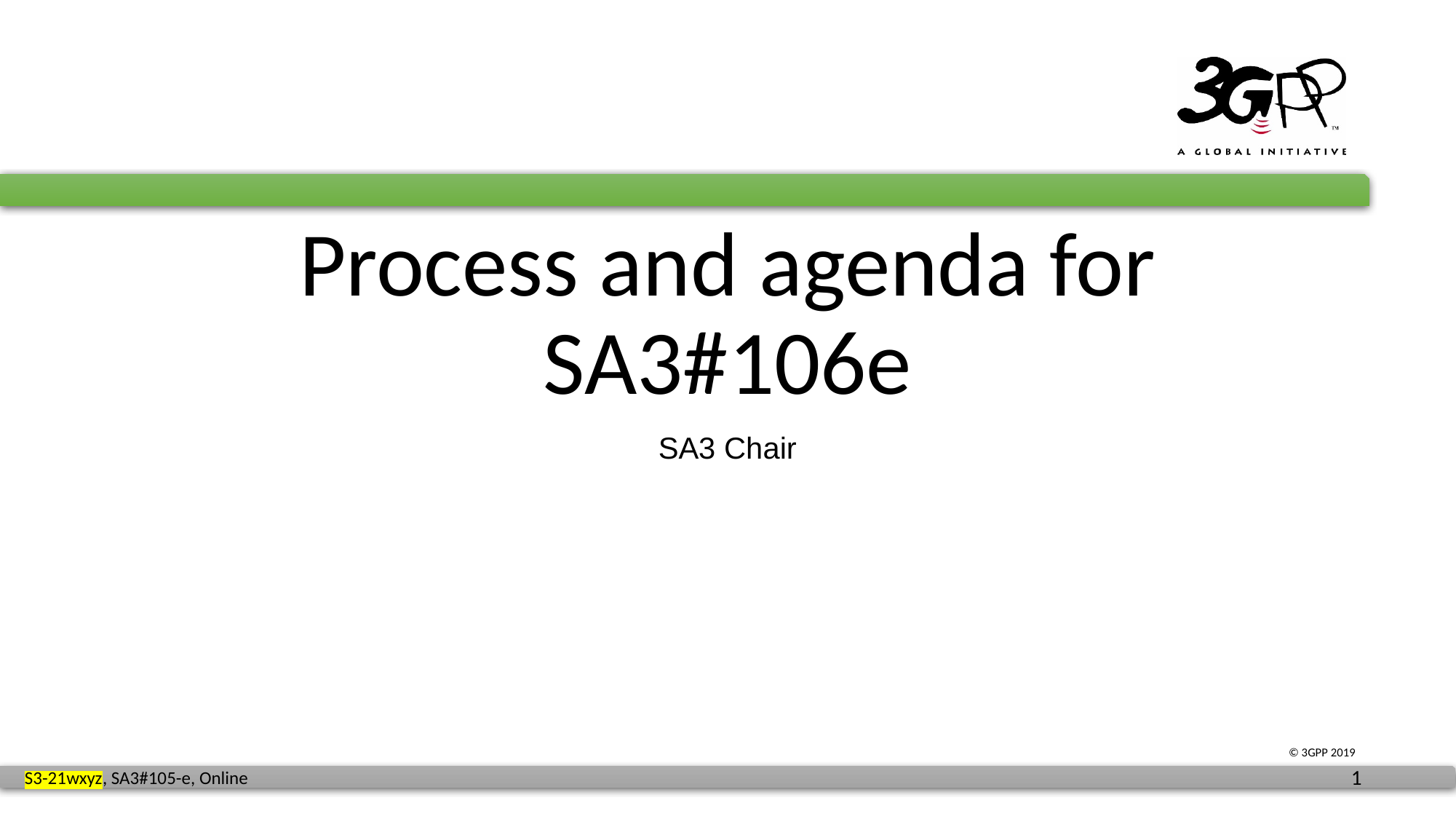

# Process and agenda for SA3#106e
SA3 Chair